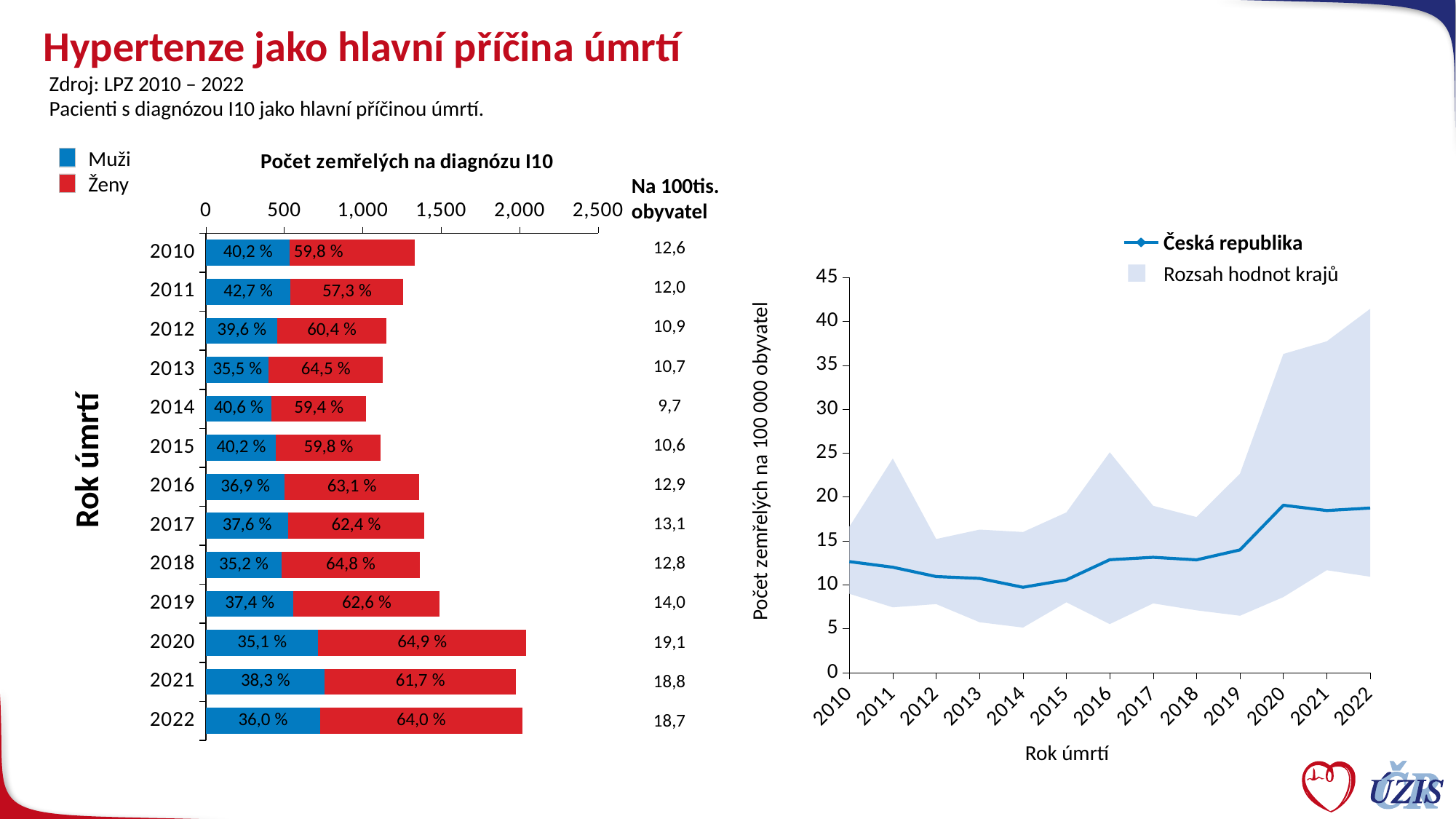

# Hypertenze jako hlavní příčina úmrtí
Zdroj: LPZ 2010 – 2022
Pacienti s diagnózou I10 jako hlavní příčinou úmrtí.

### Chart

| Category | Muži | Ženy |
|---|---|---|
| 2010 | 534.0 | 795.0 |
| 2011 | 537.0 | 722.0 |
| 2012 | 455.0 | 694.0 |
| 2013 | 400.0 | 727.0 |
| 2014 | 415.0 | 607.0 |
| 2015 | 447.0 | 666.0 |
| 2016 | 501.0 | 857.0 |
| 2017 | 523.0 | 867.0 |
| 2018 | 480.0 | 884.0 |
| 2019 | 557.0 | 933.0 |
| 2020 | 715.0 | 1324.0 |
| 2021 | 757.0 | 1218.0 |
| 2022 | 726.0 | 1290.0 |
Muži
Ženy

Na 100tis. obyvatel
Česká republika

Rozsah hodnot krajů

| 12,6 |
| --- |
| 12,0 |
| 10,9 |
| 10,7 |
| 9,7 |
| 10,6 |
| 12,9 |
| 13,1 |
| 12,8 |
| 14,0 |
| 19,1 |
| 18,8 |
| 18,7 |

### Chart

| Category | min | max (max-min) | Česká republika |
|---|---|---|---|
| 2010 | 8.973481567272396 | 7.643573602948562 | 12.636386689406459 |
| 2011 | 7.4316830419494275 | 16.948998233357887 | 11.994277805384412 |
| 2012 | 7.796823351400258 | 7.410592578037333 | 10.933188039606117 |
| 2013 | 5.733468996908205 | 10.5456548540016 | 10.722387307661826 |
| 2014 | 5.125235120161138 | 10.88116744086327 | 9.710413981931978 |
| 2015 | 8.002611047996837 | 10.237163821067636 | 10.556825599533793 |
| 2016 | 5.52264624816903 | 19.571518780635607 | 12.853416907676122 |
| 2017 | 7.878171281609045 | 11.11262336229629 | 13.126177696716546 |
| 2018 | 7.090229073484316 | 10.617364912693475 | 12.83591949507031 |
| 2019 | 6.473144855531176 | 16.17963268389667 | 13.965270901886568 |
| 2020 | 8.598452278589853 | 27.69488041258657 | 19.055798724411 |
| 2021 | 11.654088020996005 | 26.075951011829126 | 18.45487903550971 |
| 2022 | 10.914674531847284 | 30.51713992267699 | 18.73688661906543 |
Počet zemřelých na 100 000 obyvatel
Rok úmrtí
Rok úmrtí